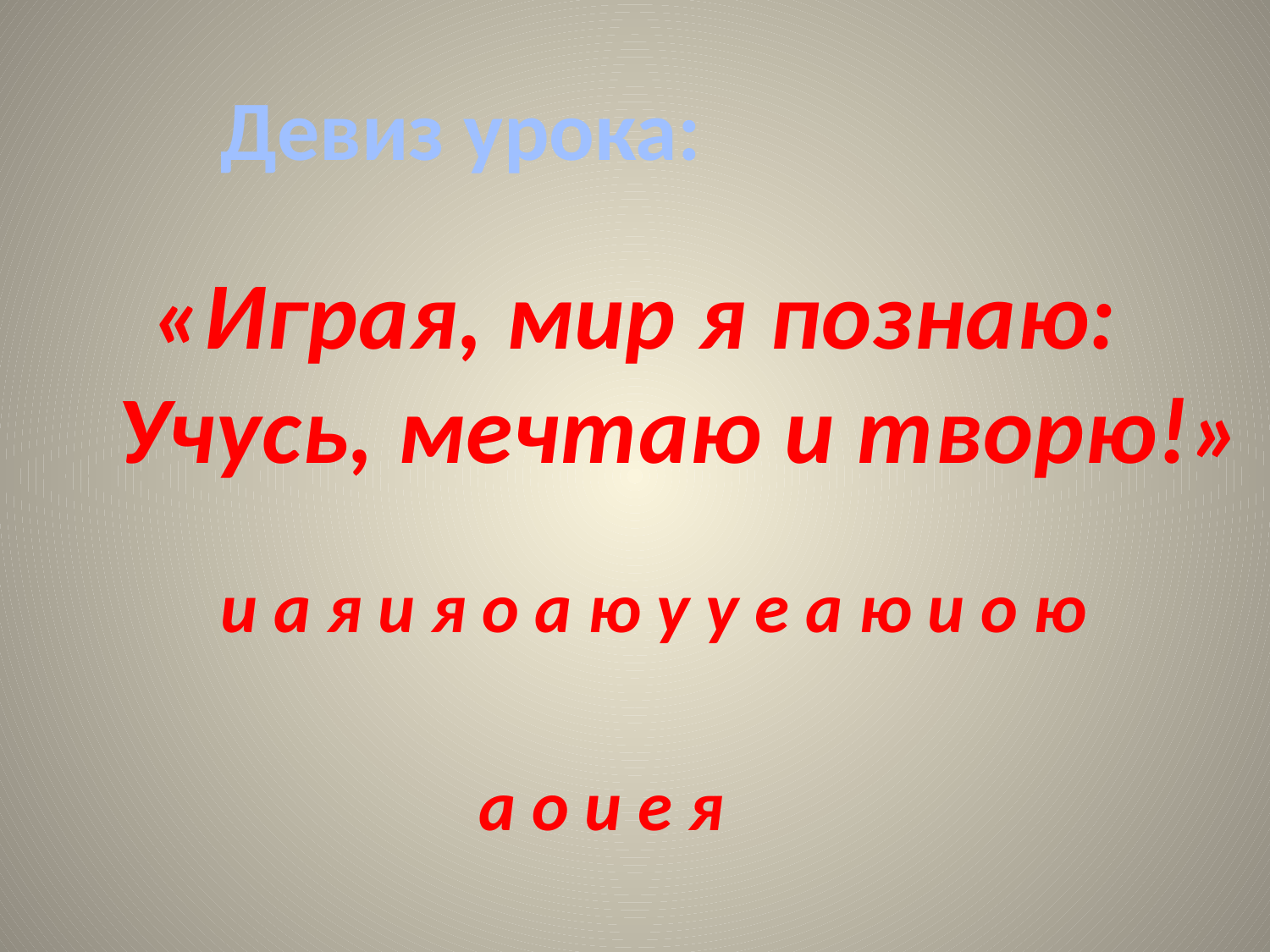

Девиз урока:

«Играя, мир я познаю:
    Учусь, мечтаю и творю!»
и а я и я о а ю у у е а ю и о ю
                    а о и е я